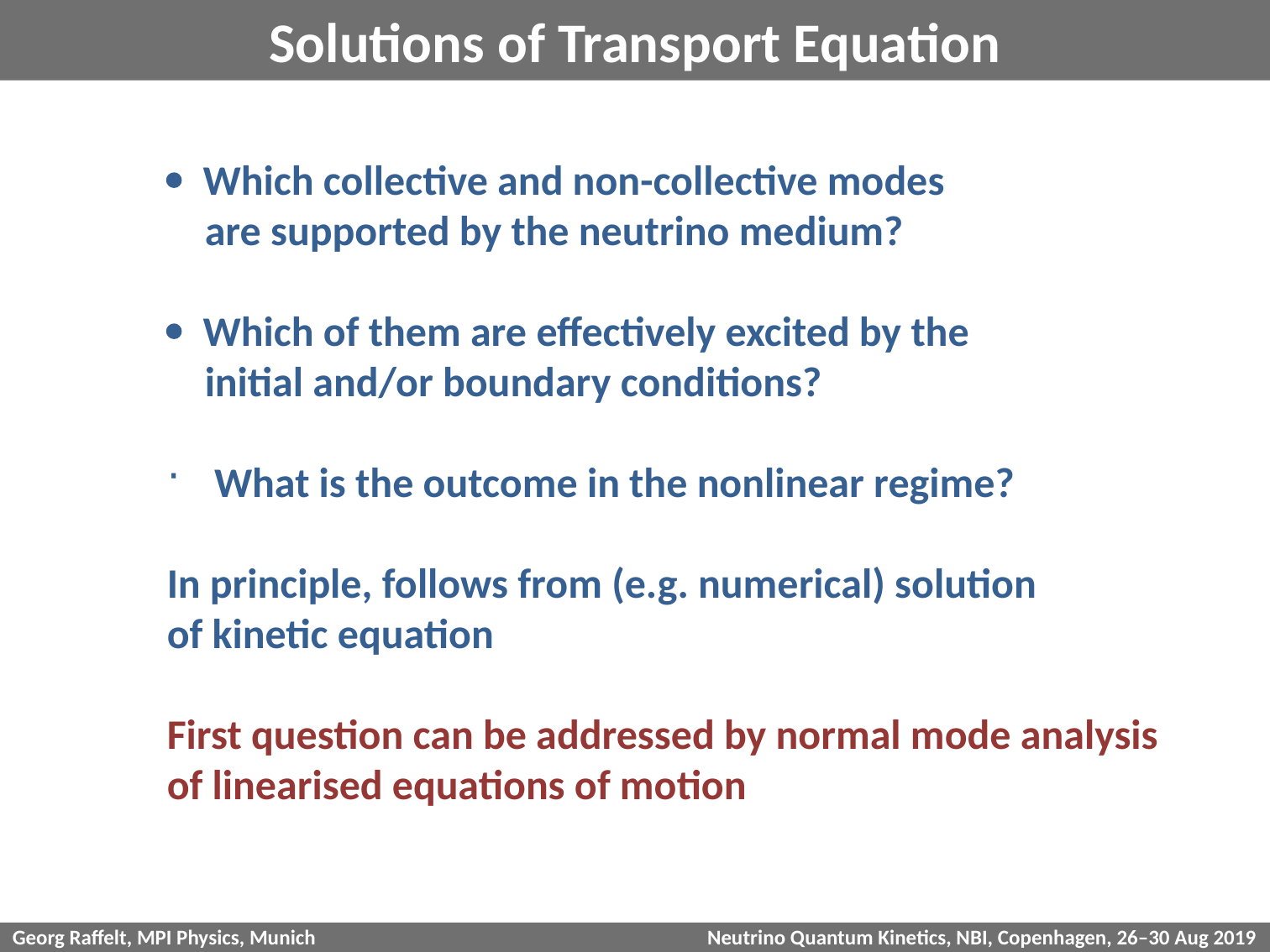

# Solutions of Transport Equation
•  Which collective and non-collective modes
    are supported by the neutrino medium?

•  Which of them are effectively excited by the
    initial and/or boundary conditions?

What is the outcome in the nonlinear regime?

In principle, follows from (e.g. numerical) solution
of kinetic equation

First question can be addressed by normal mode analysis
of linearised equations of motion